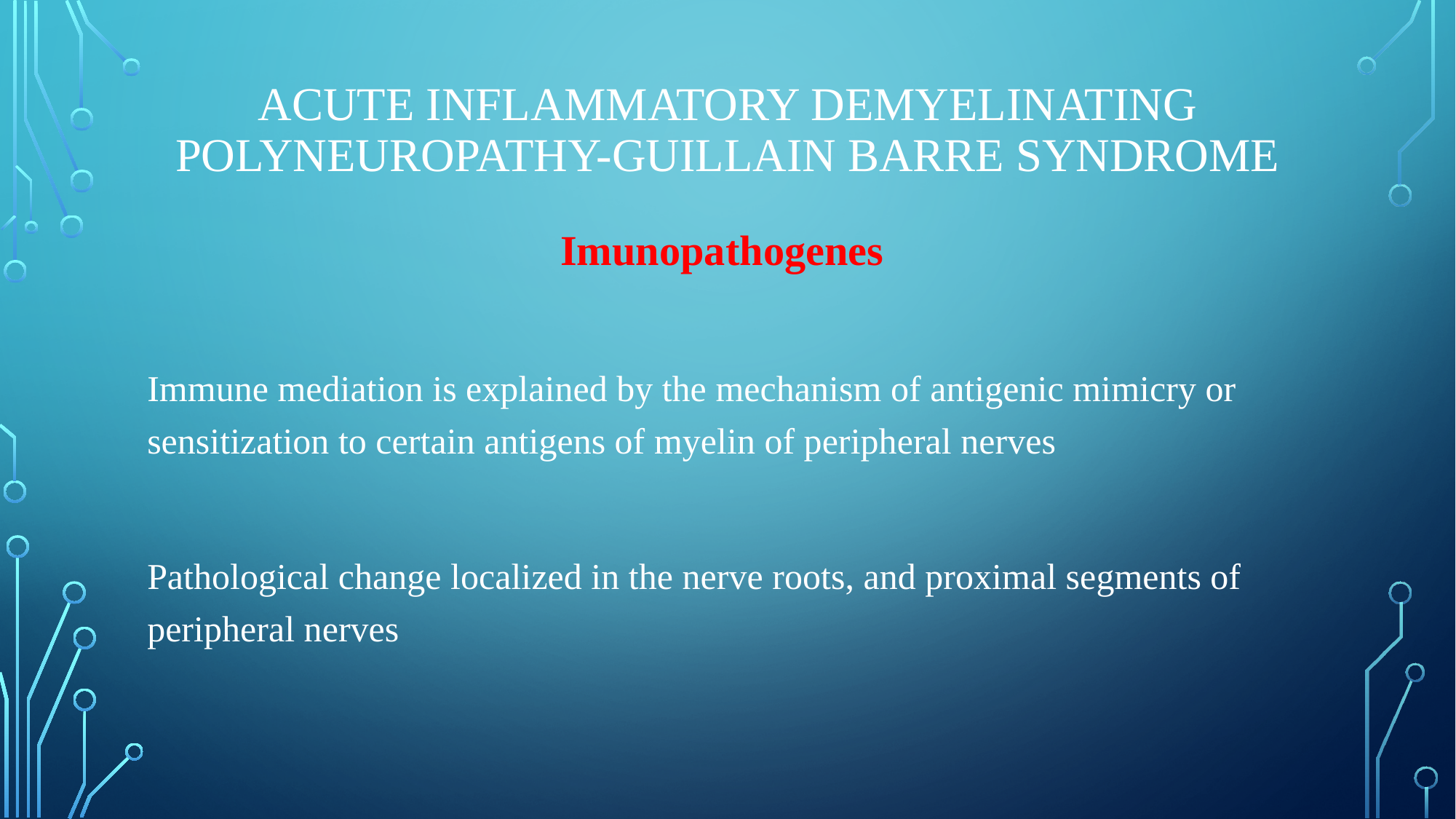

# Acute inflammatory demyelinating polyneuropathy-guillain barre syndrome
Imunopathogenes

Immune mediation is explained by the mechanism of antigenic mimicry or sensitization to certain antigens of myelin of peripheral nerves

Pathological change localized in the nerve roots, and proximal segments of peripheral nerves